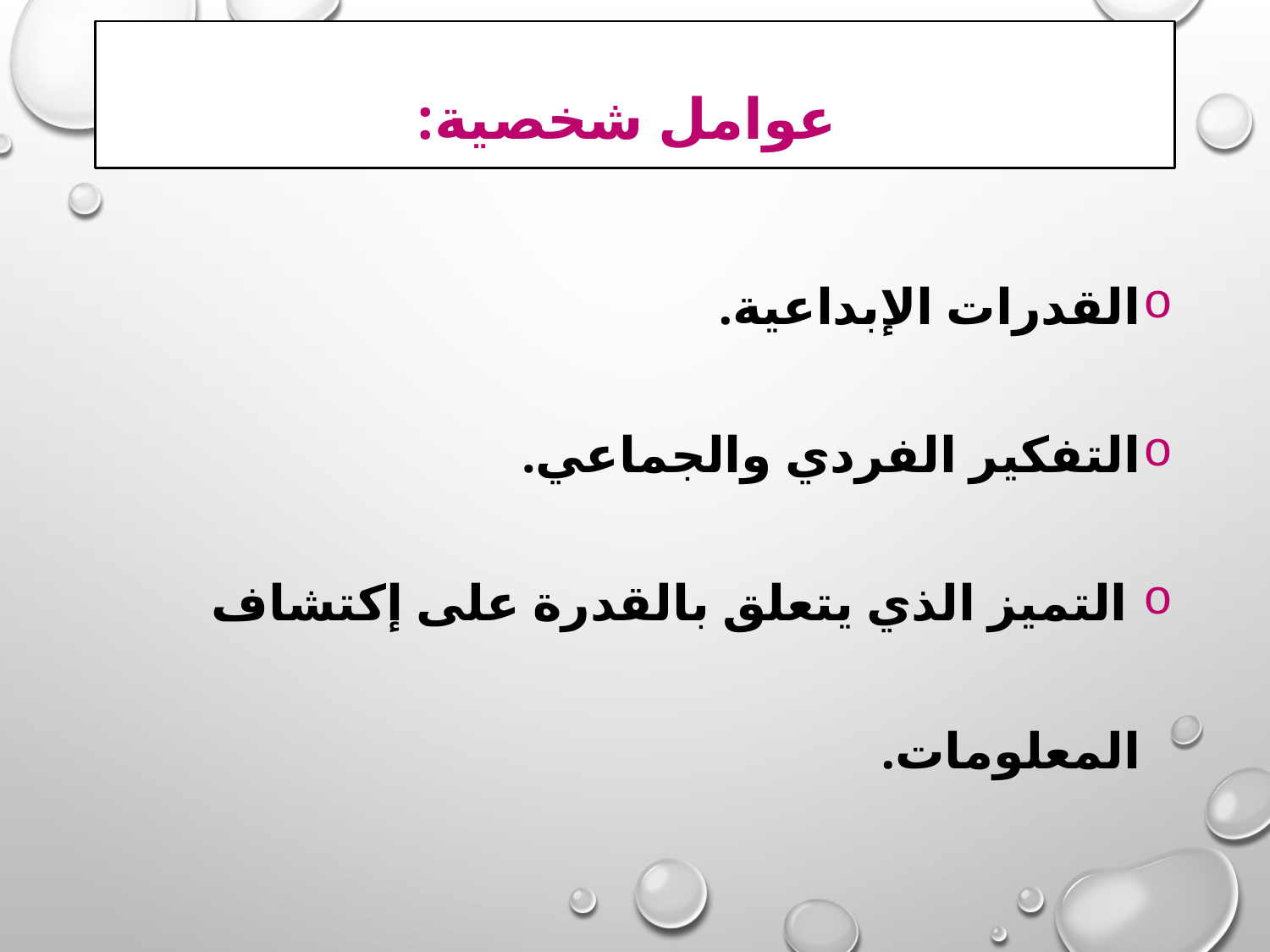

# عوامل شخصية:
القدرات الإبداعية.
التفكير الفردي والجماعي.
 التميز الذي يتعلق بالقدرة على إكتشاف المعلومات.